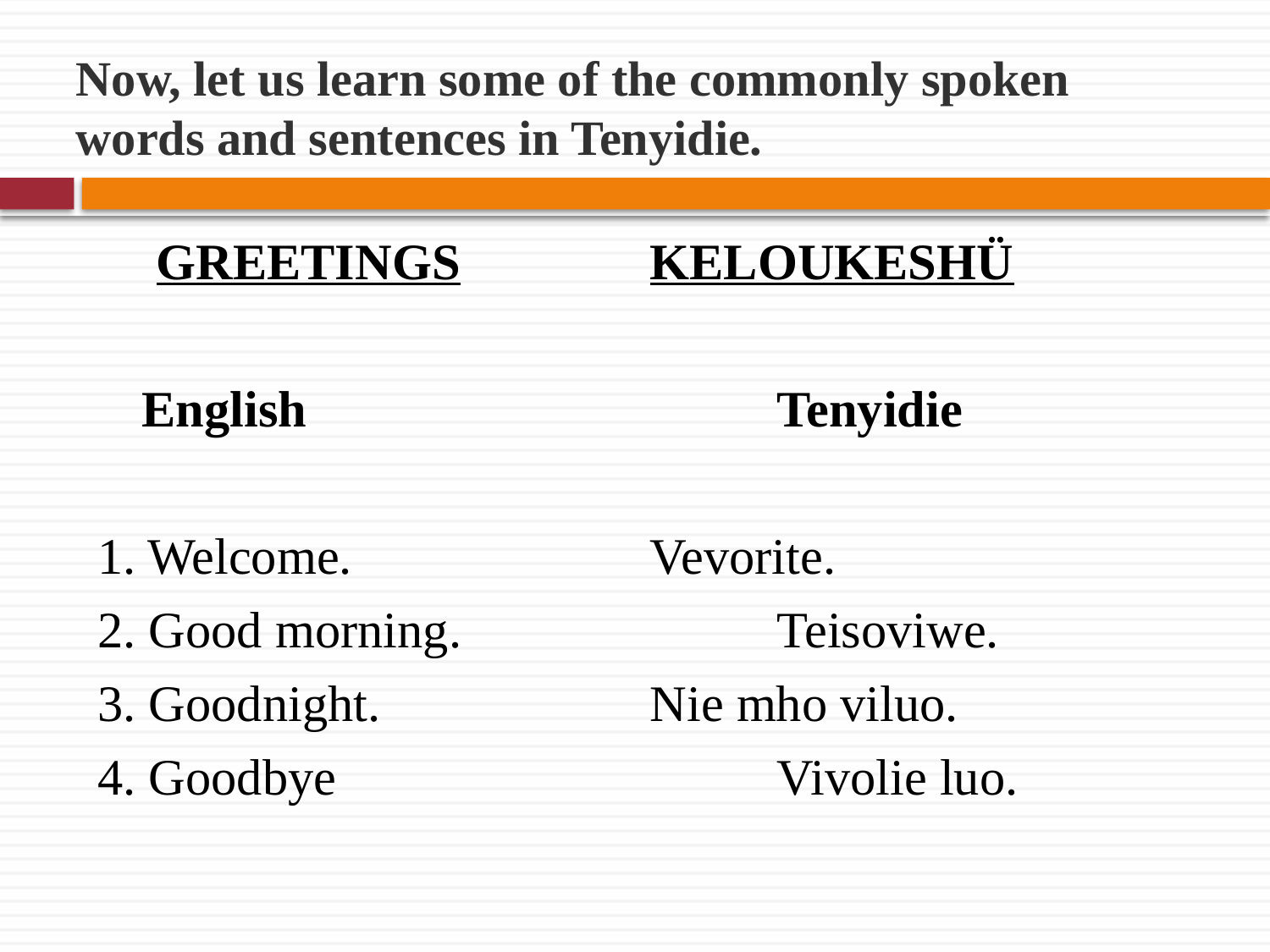

# Now, let us learn some of the commonly spoken words and sentences in Tenyidie.
	 GREETINGS		KELOUKESHÜ

	English				Tenyidie

1. Welcome. 			Vevorite.
2. Good morning. 		 	Teisoviwe.
3. Goodnight. 			Nie mho viluo.
4. Goodbye				Vivolie luo.